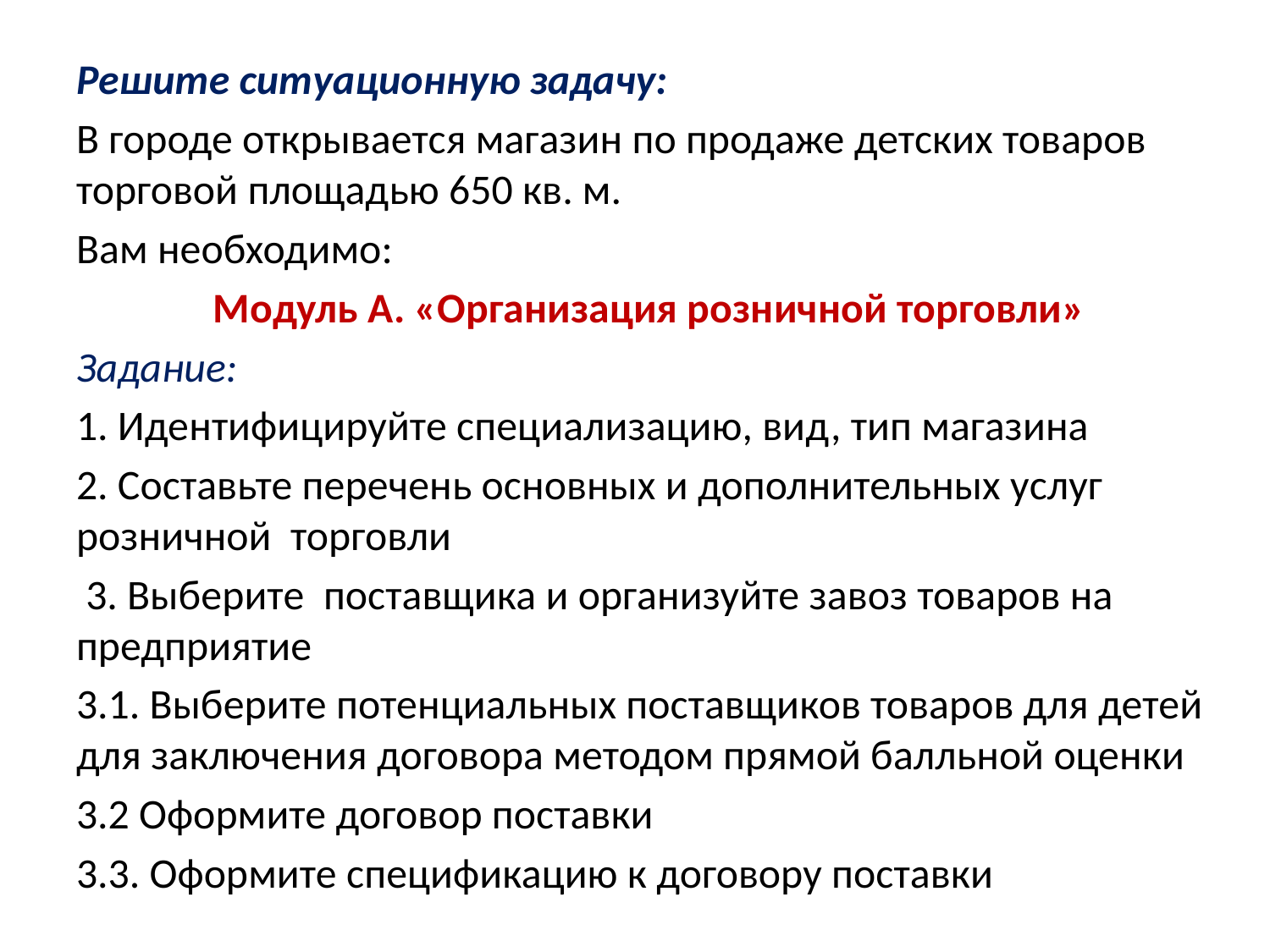

Решите ситуационную задачу:
В городе открывается магазин по продаже детских товаров торговой площадью 650 кв. м.
Вам необходимо:
Модуль А. «Организация розничной торговли»
Задание:
1. Идентифицируйте специализацию, вид, тип магазина
2. Составьте перечень основных и дополнительных услуг розничной  торговли
 3. Выберите  поставщика и организуйте завоз товаров на предприятие
3.1. Выберите потенциальных поставщиков товаров для детей для заключения договора методом прямой балльной оценки
3.2 Оформите договор поставки
3.3. Оформите спецификацию к договору поставки